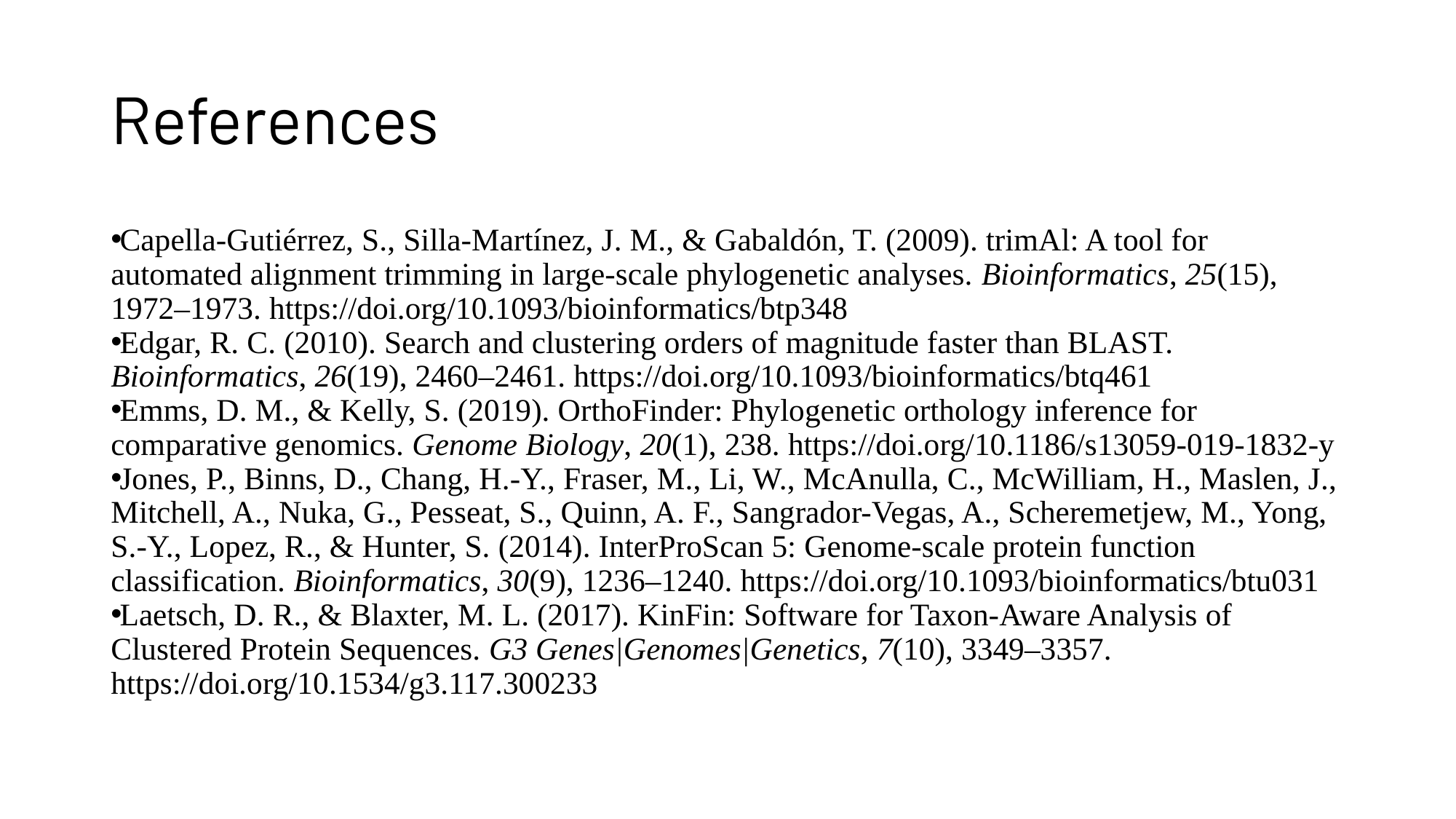

# References
Capella-Gutiérrez, S., Silla-Martínez, J. M., & Gabaldón, T. (2009). trimAl: A tool for automated alignment trimming in large-scale phylogenetic analyses. Bioinformatics, 25(15), 1972–1973. https://doi.org/10.1093/bioinformatics/btp348
Edgar, R. C. (2010). Search and clustering orders of magnitude faster than BLAST. Bioinformatics, 26(19), 2460–2461. https://doi.org/10.1093/bioinformatics/btq461
Emms, D. M., & Kelly, S. (2019). OrthoFinder: Phylogenetic orthology inference for comparative genomics. Genome Biology, 20(1), 238. https://doi.org/10.1186/s13059-019-1832-y
Jones, P., Binns, D., Chang, H.-Y., Fraser, M., Li, W., McAnulla, C., McWilliam, H., Maslen, J., Mitchell, A., Nuka, G., Pesseat, S., Quinn, A. F., Sangrador-Vegas, A., Scheremetjew, M., Yong, S.-Y., Lopez, R., & Hunter, S. (2014). InterProScan 5: Genome-scale protein function classification. Bioinformatics, 30(9), 1236–1240. https://doi.org/10.1093/bioinformatics/btu031
Laetsch, D. R., & Blaxter, M. L. (2017). KinFin: Software for Taxon-Aware Analysis of Clustered Protein Sequences. G3 Genes|Genomes|Genetics, 7(10), 3349–3357. https://doi.org/10.1534/g3.117.300233